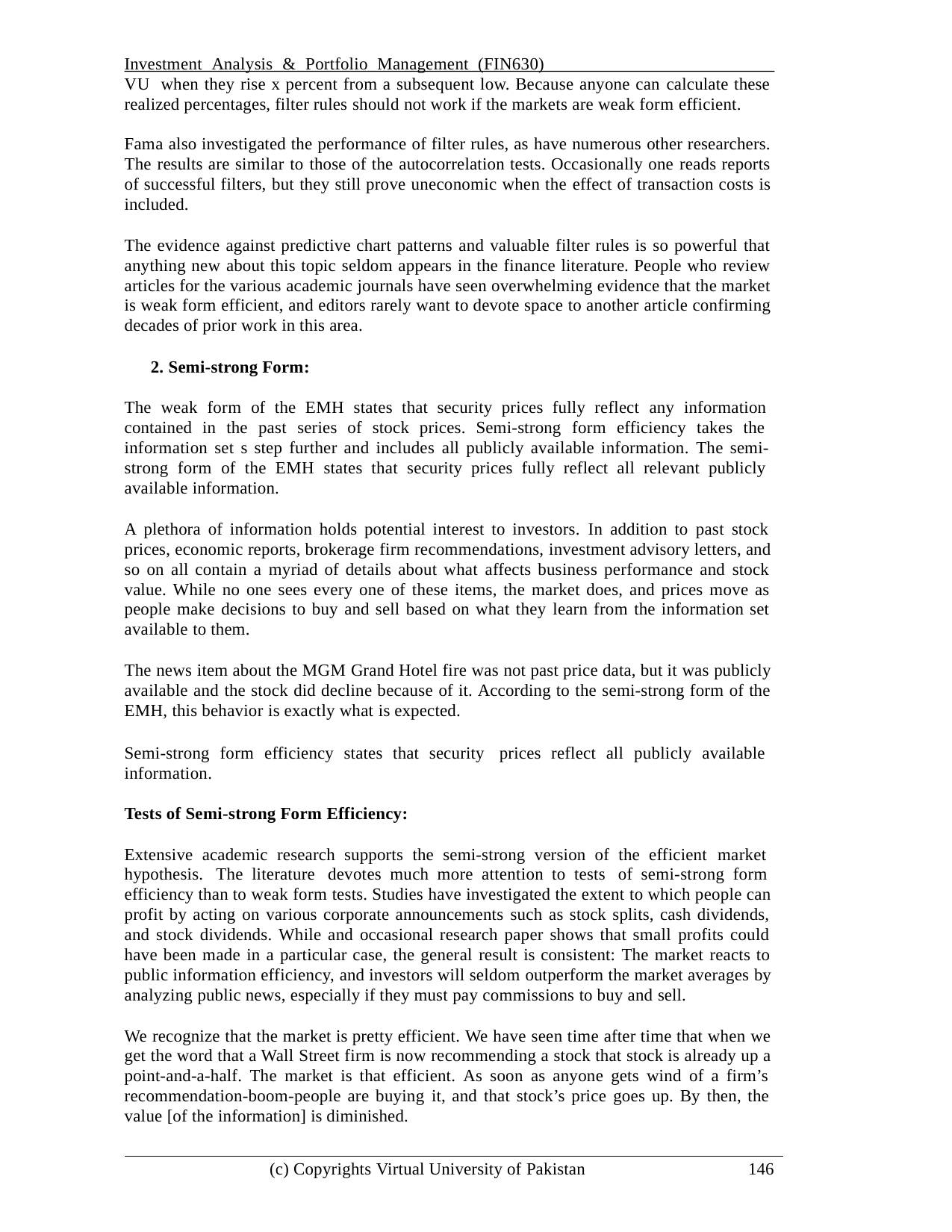

Investment Analysis & Portfolio Management (FIN630)	VU  when they rise x percent from a subsequent low. Because anyone can calculate these  realized percentages, filter rules should not work if the markets are weak form efficient.

Fama also investigated the performance of filter rules, as have numerous other researchers.  The results are similar to those of the autocorrelation tests. Occasionally one reads reports  of successful filters, but they still prove uneconomic when the effect of transaction costs is  included.

The evidence against predictive chart patterns and valuable filter rules is so powerful that  anything new about this topic seldom appears in the finance literature. People who review  articles for the various academic journals have seen overwhelming evidence that the market  is weak form efficient, and editors rarely want to devote space to another article confirming  decades of prior work in this area.

2. Semi-strong Form:

The weak form of the EMH states that security prices fully reflect any information  contained in the past series of stock prices. Semi-strong form efficiency takes the  information set s step further and includes all publicly available information. The semi-  strong form of the EMH states that security prices fully reflect all relevant publicly  available information.

A plethora of information holds potential interest to investors. In addition to past stock  prices, economic reports, brokerage firm recommendations, investment advisory letters, and  so on all contain a myriad of details about what affects business performance and stock  value. While no one sees every one of these items, the market does, and prices move as  people make decisions to buy and sell based on what they learn from the information set  available to them.

The news item about the MGM Grand Hotel fire was not past price data, but it was publicly  available and the stock did decline because of it. According to the semi-strong form of the  EMH, this behavior is exactly what is expected.

Semi-strong form efficiency states that security prices reflect all publicly available  information.

Tests of Semi-strong Form Efficiency:

Extensive academic research supports the semi-strong version of the efficient market  hypothesis. The literature devotes much more attention to tests of semi-strong form  efficiency than to weak form tests. Studies have investigated the extent to which people can  profit by acting on various corporate announcements such as stock splits, cash dividends,  and stock dividends. While and occasional research paper shows that small profits could  have been made in a particular case, the general result is consistent: The market reacts to  public information efficiency, and investors will seldom outperform the market averages by  analyzing public news, especially if they must pay commissions to buy and sell.

We recognize that the market is pretty efficient. We have seen time after time that when we  get the word that a Wall Street firm is now recommending a stock that stock is already up a  point-and-a-half. The market is that efficient. As soon as anyone gets wind of a firm’s  recommendation-boom-people are buying it, and that stock’s price goes up. By then, the  value [of the information] is diminished.

(c) Copyrights Virtual University of Pakistan
146